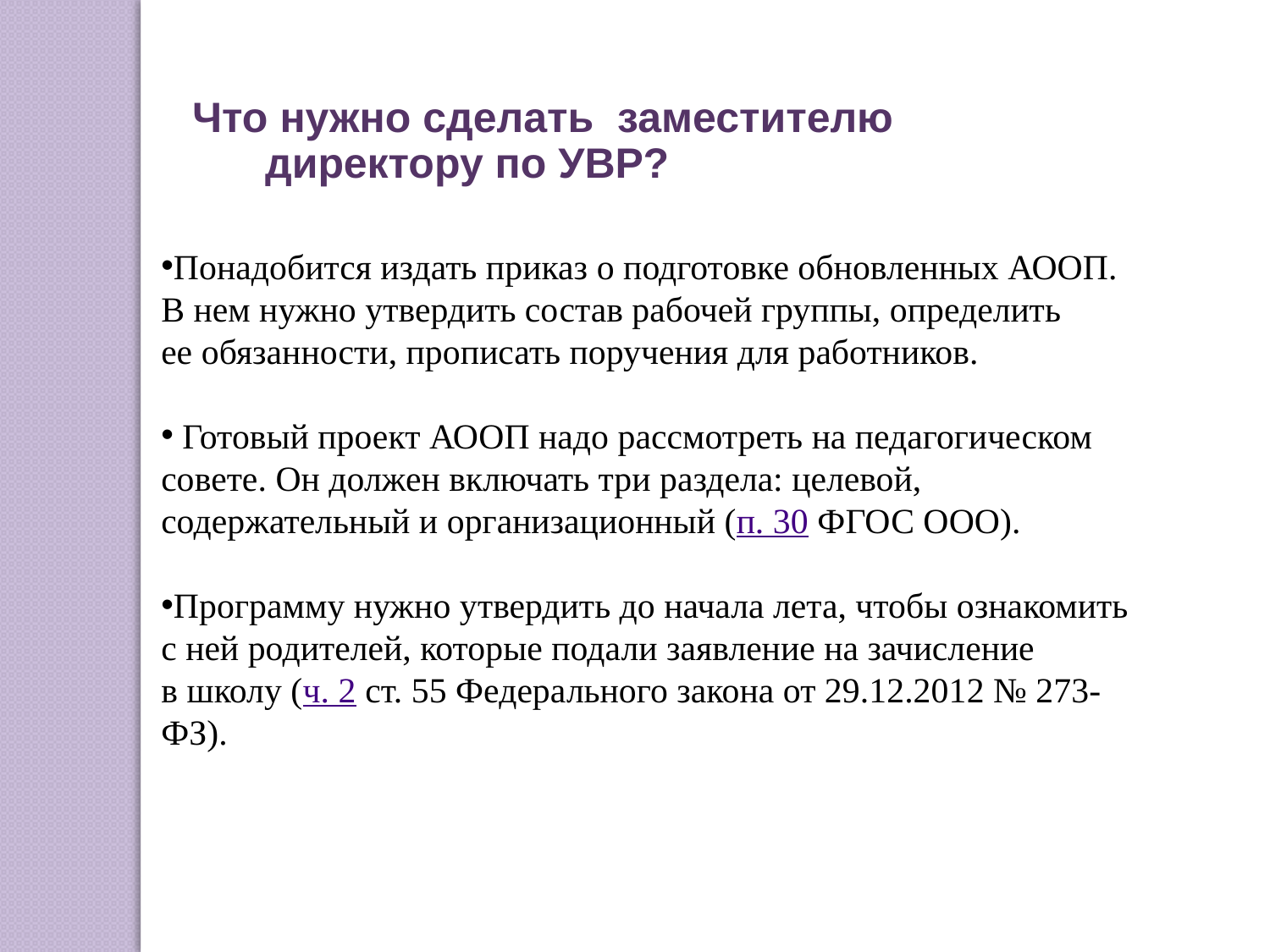

Что нужно сделать  заместителю директору по УВР?
Понадобится издать приказ о подготовке обновленных АООП. В нем нужно утвердить состав рабочей группы, определить ее обязанности, прописать поручения для работников.

 Готовый проект АООП надо рассмотреть на педагогическом совете. Он должен включать три раздела: целевой, содержательный и организационный (п. 30 ФГОС ООО).

Программу нужно утвердить до начала лета, чтобы ознакомить с ней родителей, которые подали заявление на зачисление в школу (ч. 2 ст. 55 Федерального закона от 29.12.2012 № 273-ФЗ).